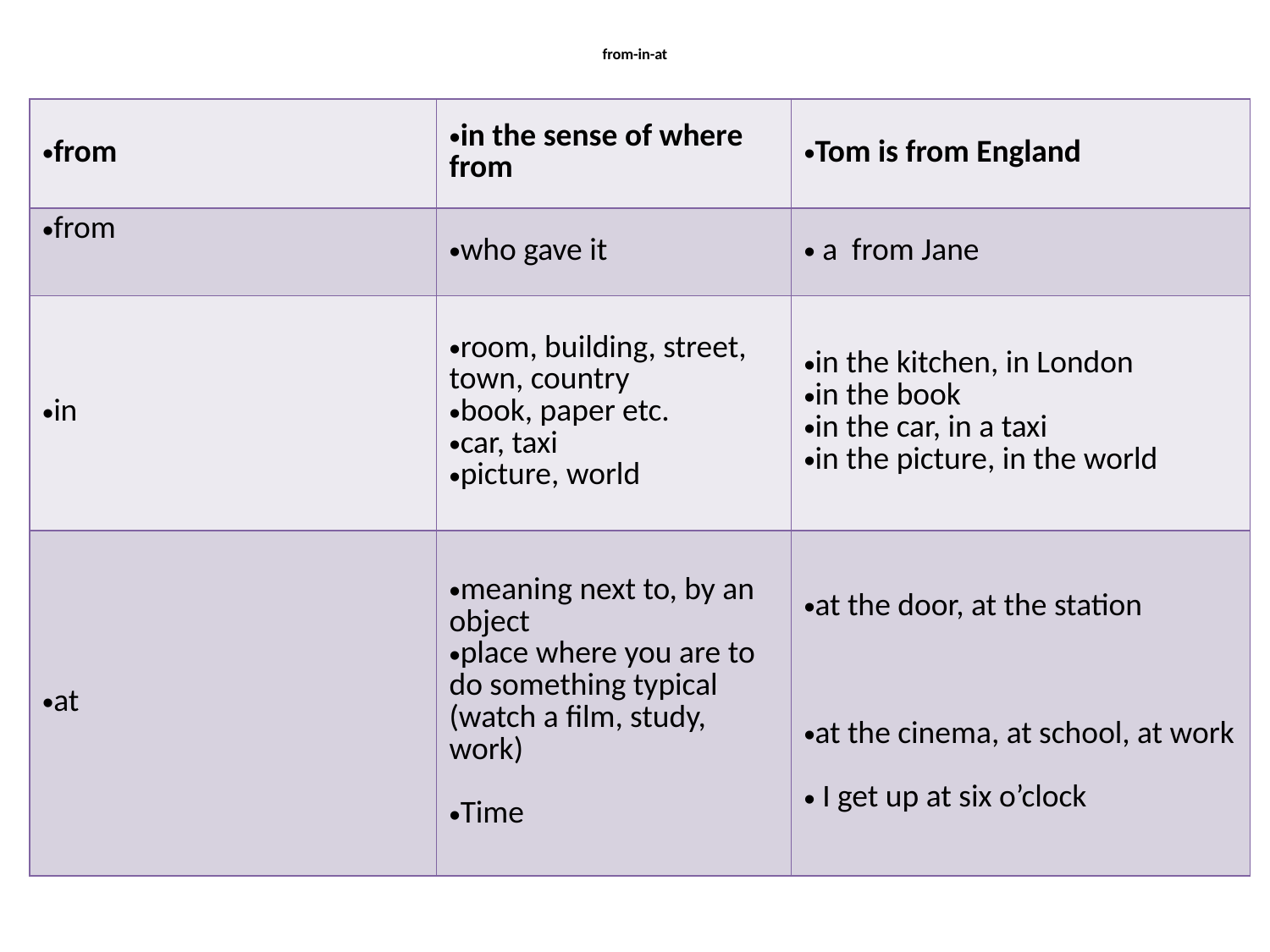

# from-in-at
| from | in the sense of where from | Tom is from England |
| --- | --- | --- |
| from | who gave it | a from Jane |
| in | room, building, street, town, country book, paper etc. car, taxi picture, world | in the kitchen, in London in the book in the car, in a taxi in the picture, in the world |
| at | meaning next to, by an object place where you are to do something typical (watch a film, study, work) Time | at the door, at the station at the cinema, at school, at work I get up at six o’clock |